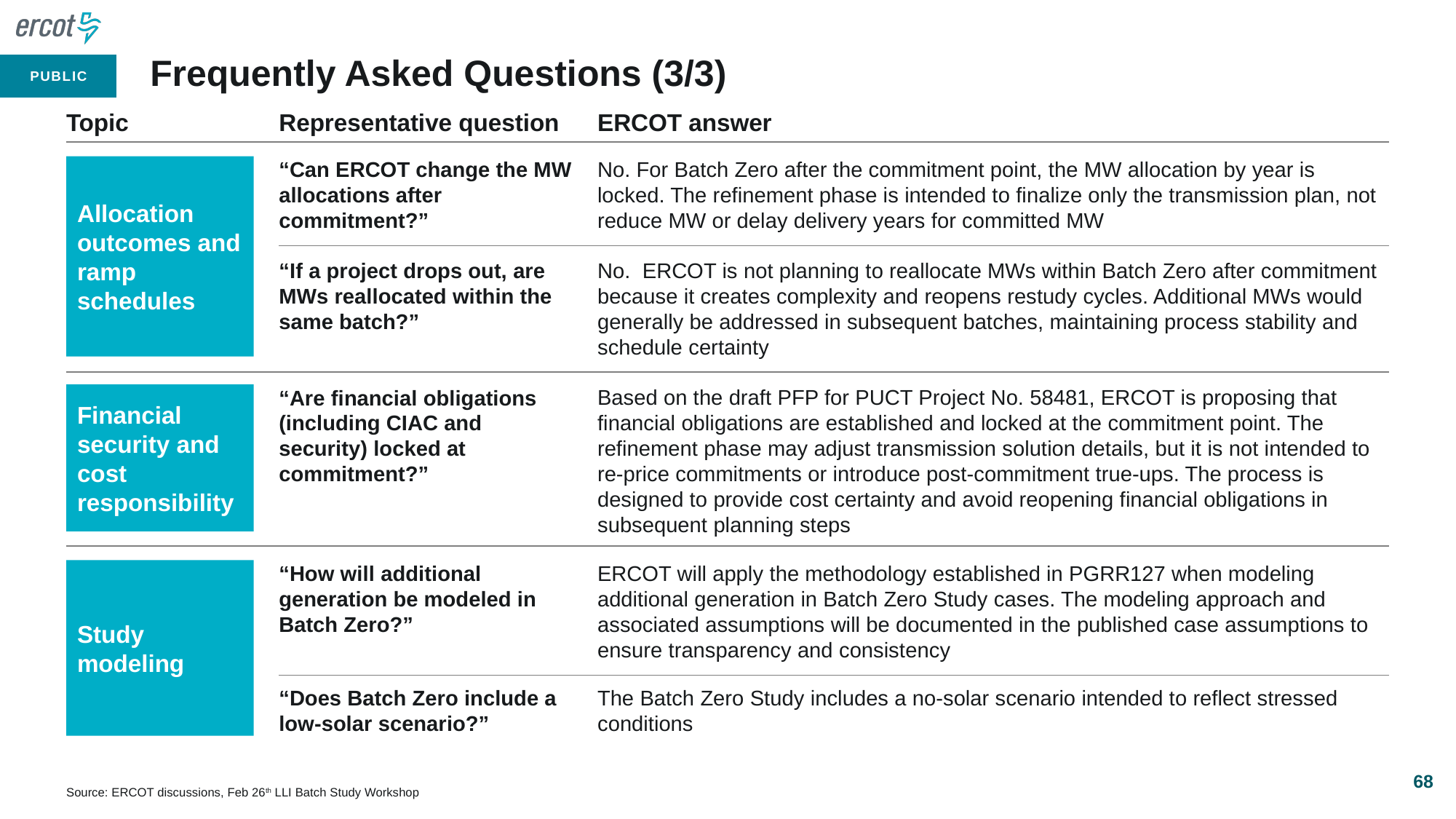

# Frequently Asked Questions (3/3)
Topic
Representative question
ERCOT answer
Allocation outcomes and ramp schedules
“Can ERCOT change the MW allocations after commitment?”
No. For Batch Zero after the commitment point, the MW allocation by year is locked. The refinement phase is intended to finalize only the transmission plan, not reduce MW or delay delivery years for committed MW
“If a project drops out, are MWs reallocated within the same batch?”
No.  ERCOT is not planning to reallocate MWs within Batch Zero after commitment because it creates complexity and reopens restudy cycles. Additional MWs would generally be addressed in subsequent batches, maintaining process stability and schedule certainty
Financial security and cost responsibility
“Are financial obligations (including CIAC and security) locked at commitment?”
Based on the draft PFP for PUCT Project No. 58481, ERCOT is proposing that financial obligations are established and locked at the commitment point. The refinement phase may adjust transmission solution details, but it is not intended to re-price commitments or introduce post-commitment true-ups. The process is designed to provide cost certainty and avoid reopening financial obligations in subsequent planning steps
Study modeling
“How will additional generation be modeled in Batch Zero?”
ERCOT will apply the methodology established in PGRR127 when modeling additional generation in Batch Zero Study cases. The modeling approach and associated assumptions will be documented in the published case assumptions to ensure transparency and consistency
“Does Batch Zero include a low-solar scenario?”
The Batch Zero Study includes a no-solar scenario intended to reflect stressed conditions
68
Source: ERCOT discussions, Feb 26th LLI Batch Study Workshop